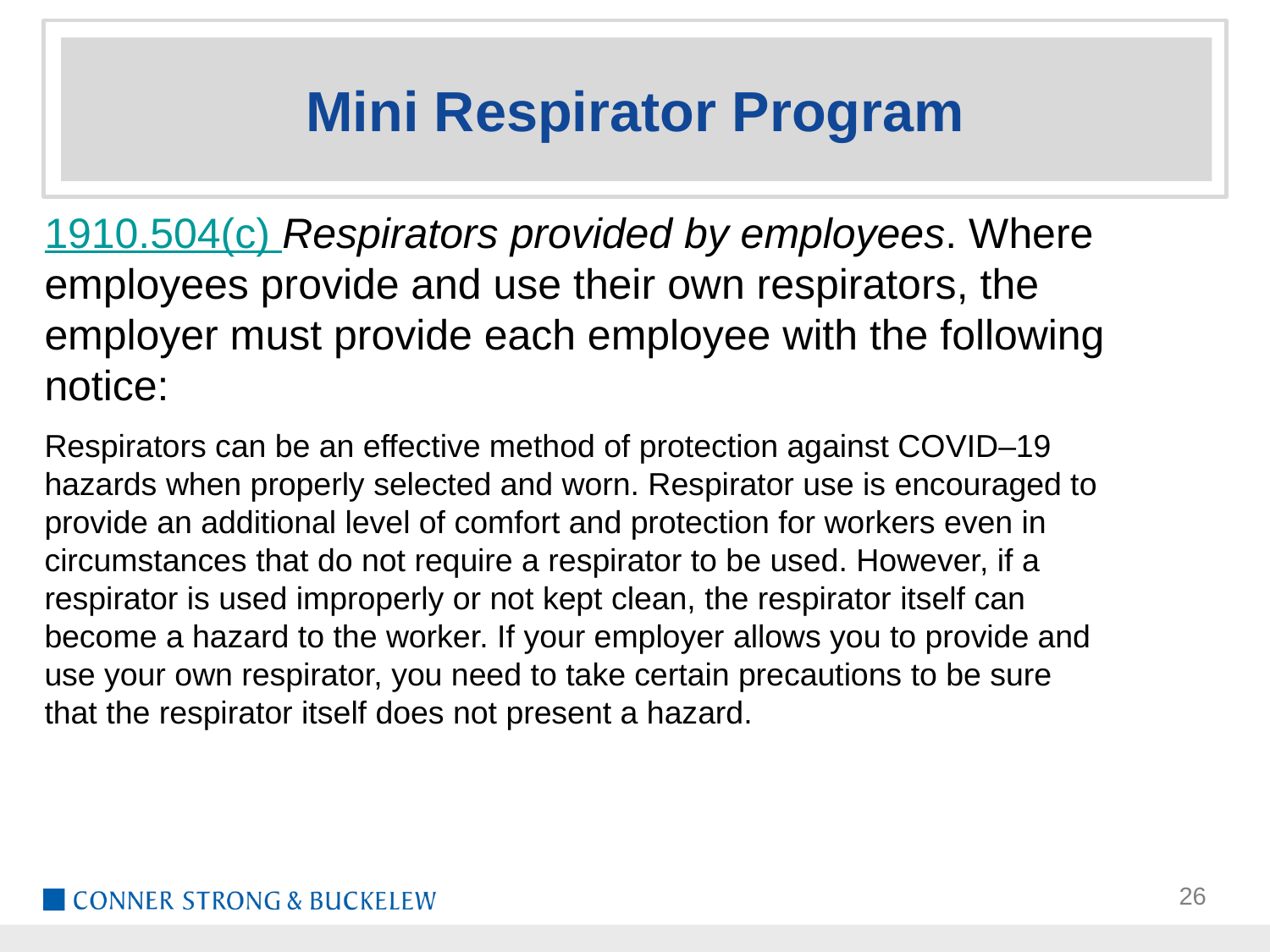

# Mini Respirator Program
1910.504(c) Respirators provided by employees. Where employees provide and use their own respirators, the employer must provide each employee with the following notice:
Respirators can be an effective method of protection against COVID–19 hazards when properly selected and worn. Respirator use is encouraged to provide an additional level of comfort and protection for workers even in circumstances that do not require a respirator to be used. However, if a respirator is used improperly or not kept clean, the respirator itself can become a hazard to the worker. If your employer allows you to provide and use your own respirator, you need to take certain precautions to be sure that the respirator itself does not present a hazard.